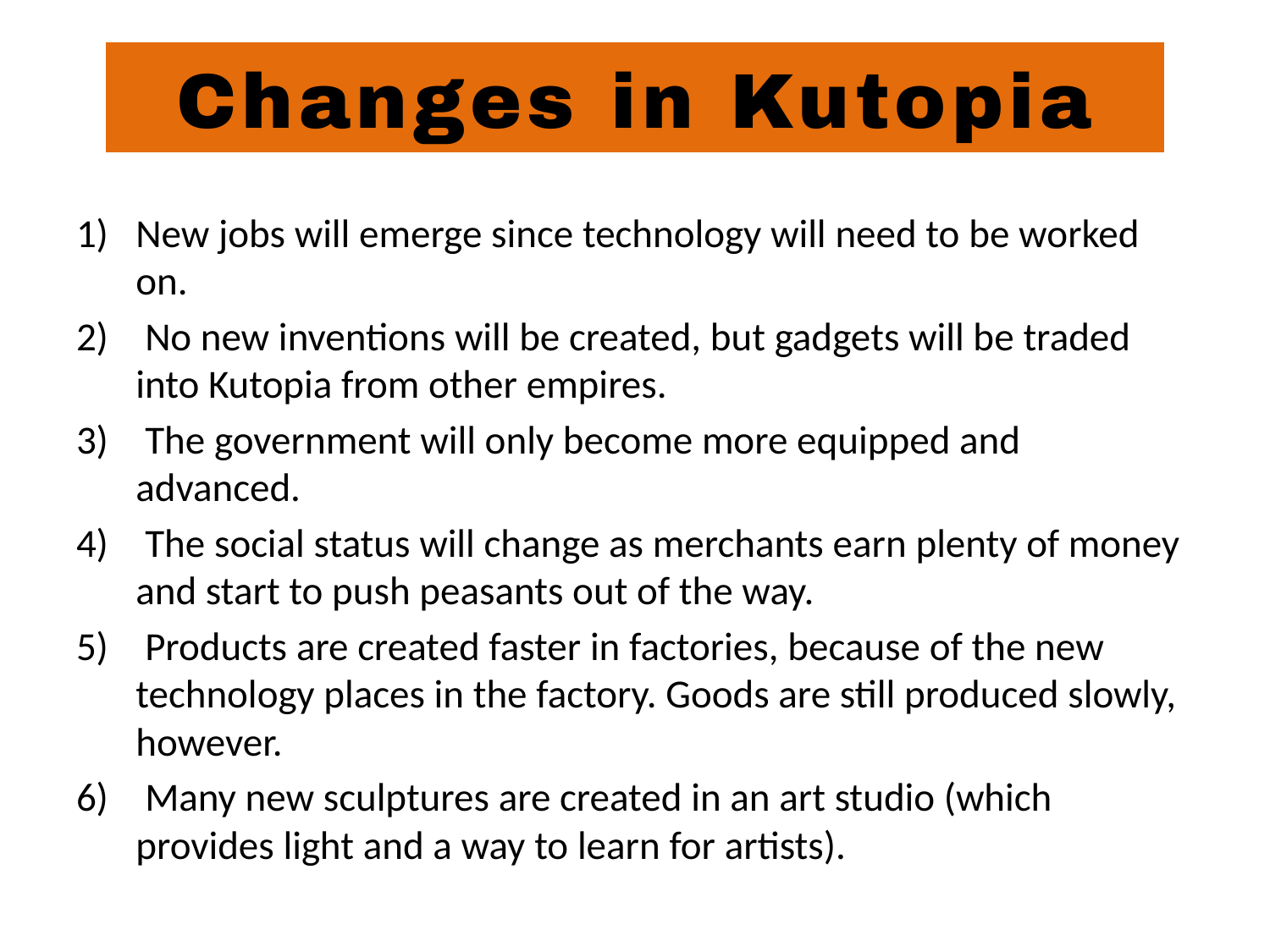

# Changes in Kutopia
New jobs will emerge since technology will need to be worked on.
 No new inventions will be created, but gadgets will be traded into Kutopia from other empires.
 The government will only become more equipped and advanced.
 The social status will change as merchants earn plenty of money and start to push peasants out of the way.
 Products are created faster in factories, because of the new technology places in the factory. Goods are still produced slowly, however.
 Many new sculptures are created in an art studio (which provides light and a way to learn for artists).